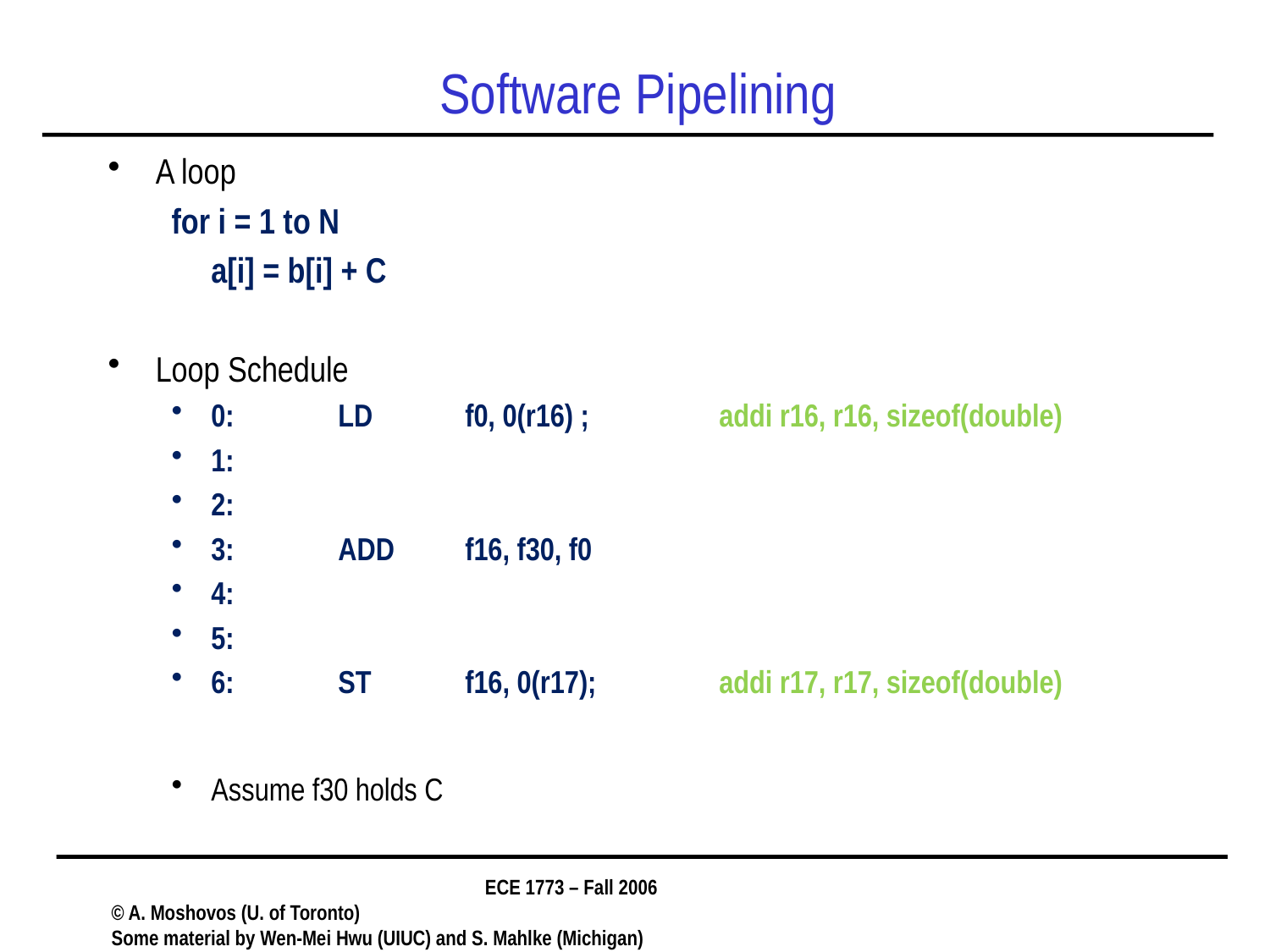

# Software Pipelining
A loop
for i = 1 to N
	a[i] = b[i] + C

Loop Schedule
0:	LD	f0, 0(r16) ; 	addi r16, r16, sizeof(double)
1:
2:
3:	ADD	f16, f30, f0
4:
5:
6:	ST	f16, 0(r17);	addi r17, r17, sizeof(double)

Assume f30 holds C
ECE 1773 – Fall 2006
© A. Moshovos (U. of Toronto)
Some material by Wen-Mei Hwu (UIUC) and S. Mahlke (Michigan)